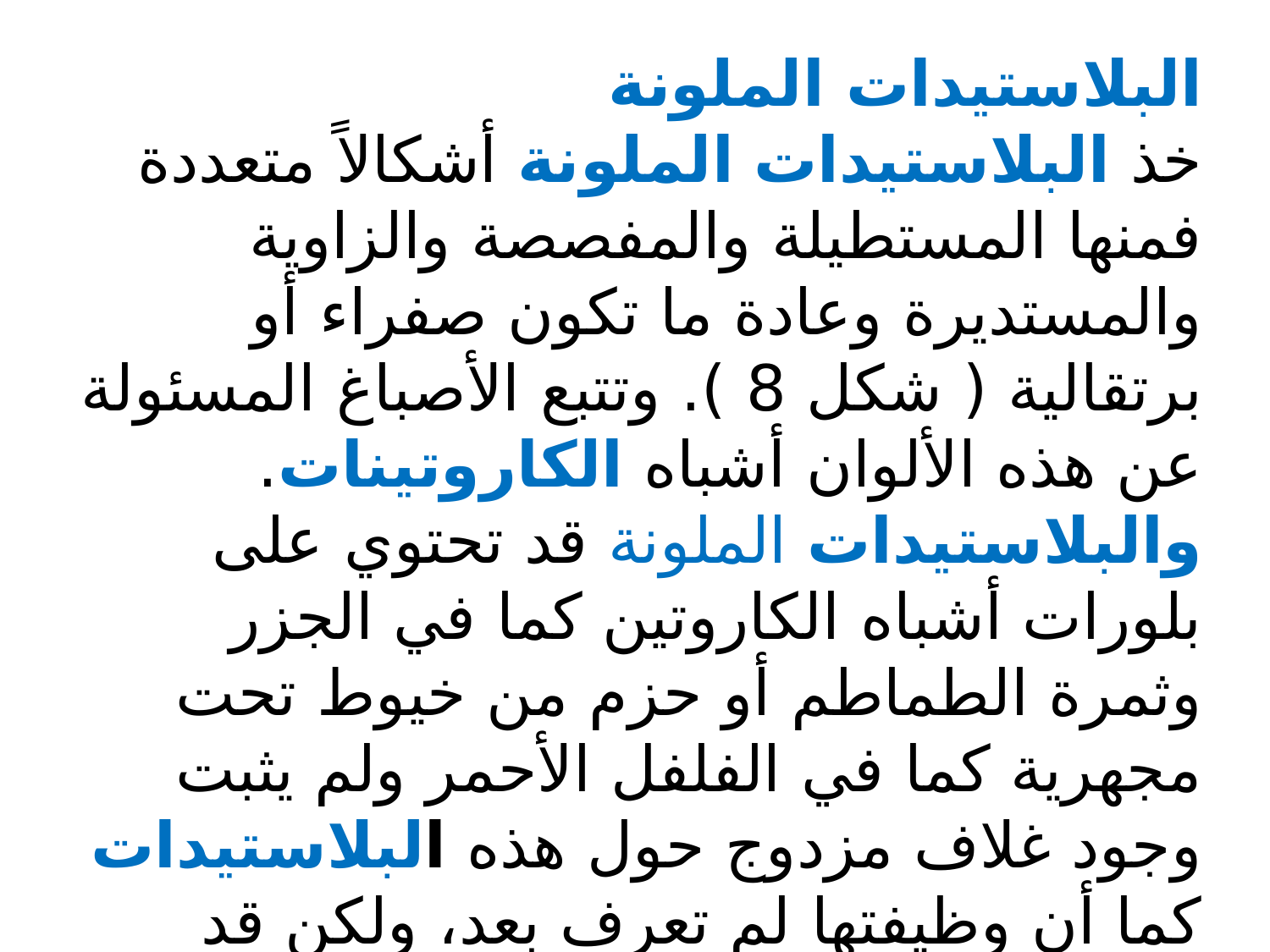

البلاستيدات الملونة
	خذ البلاستيدات الملونة أشكالاً متعددة فمنها المستطيلة والمفصصة والزاوية والمستديرة وعادة ما تكون صفراء أو برتقالية ( شكل 8 ). وتتبع الأصباغ المسئولة عن هذه الألوان أشباه الكاروتينات. والبلاستيدات الملونة قد تحتوي على بلورات أشباه الكاروتين كما في الجزر وثمرة الطماطم أو حزم من خيوط تحت مجهرية كما في الفلفل الأحمر ولم يثبت وجود غلاف مزدوج حول هذه البلاستيدات كما أن وظيفتها لم تعرف بعد، ولكن قد تلعب دوراً في جذب الحشرات وبعض الحيوانات لإتمام عملية التلقيح وكذلك تسهم في انتشار الثمار والبذور. ريفـن وآخــــرون  ( Ravin,et,al 2005).